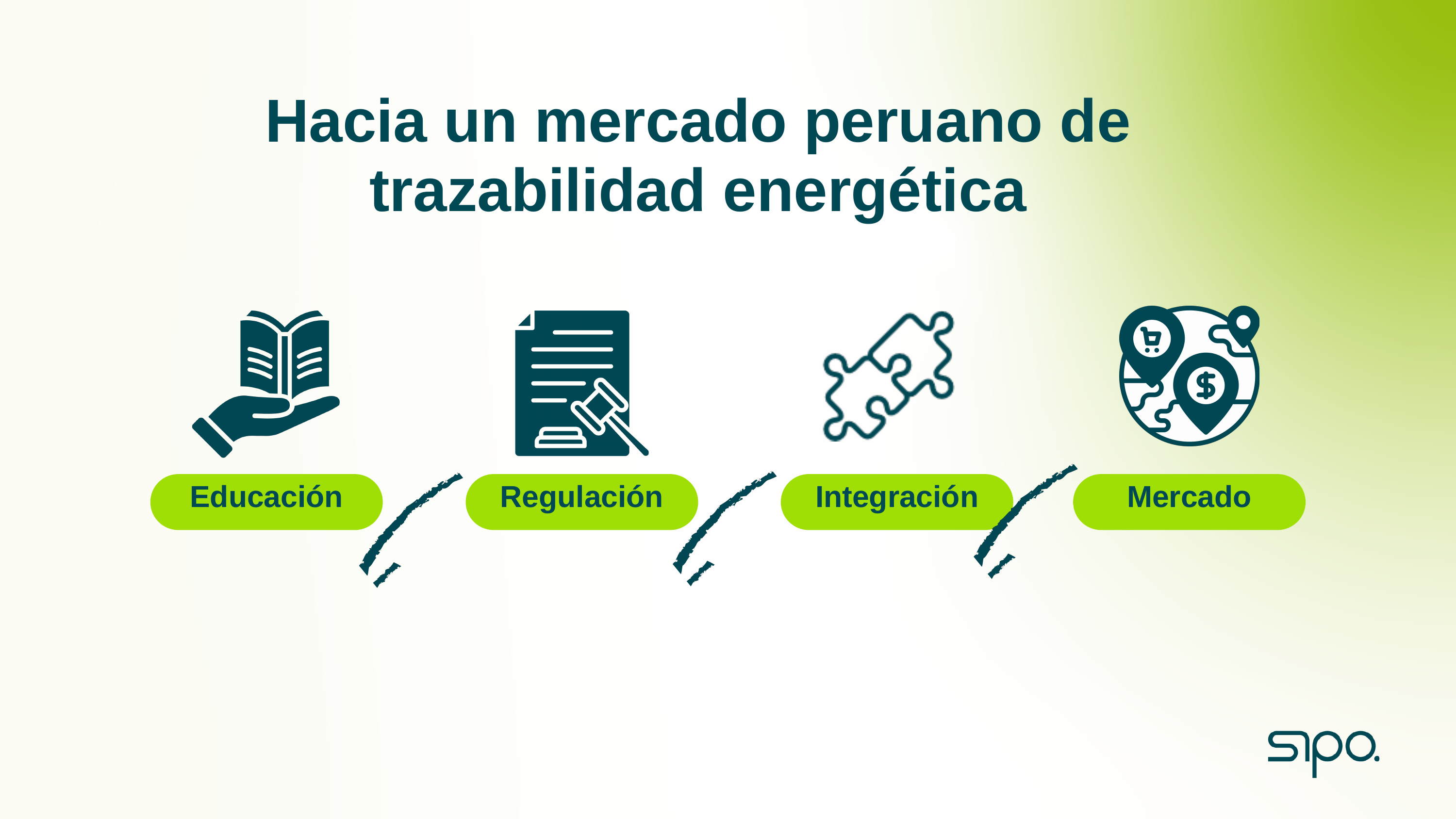

Hacia un mercado peruano de trazabilidad energética

Educación

Regulación

Integración

Mercado